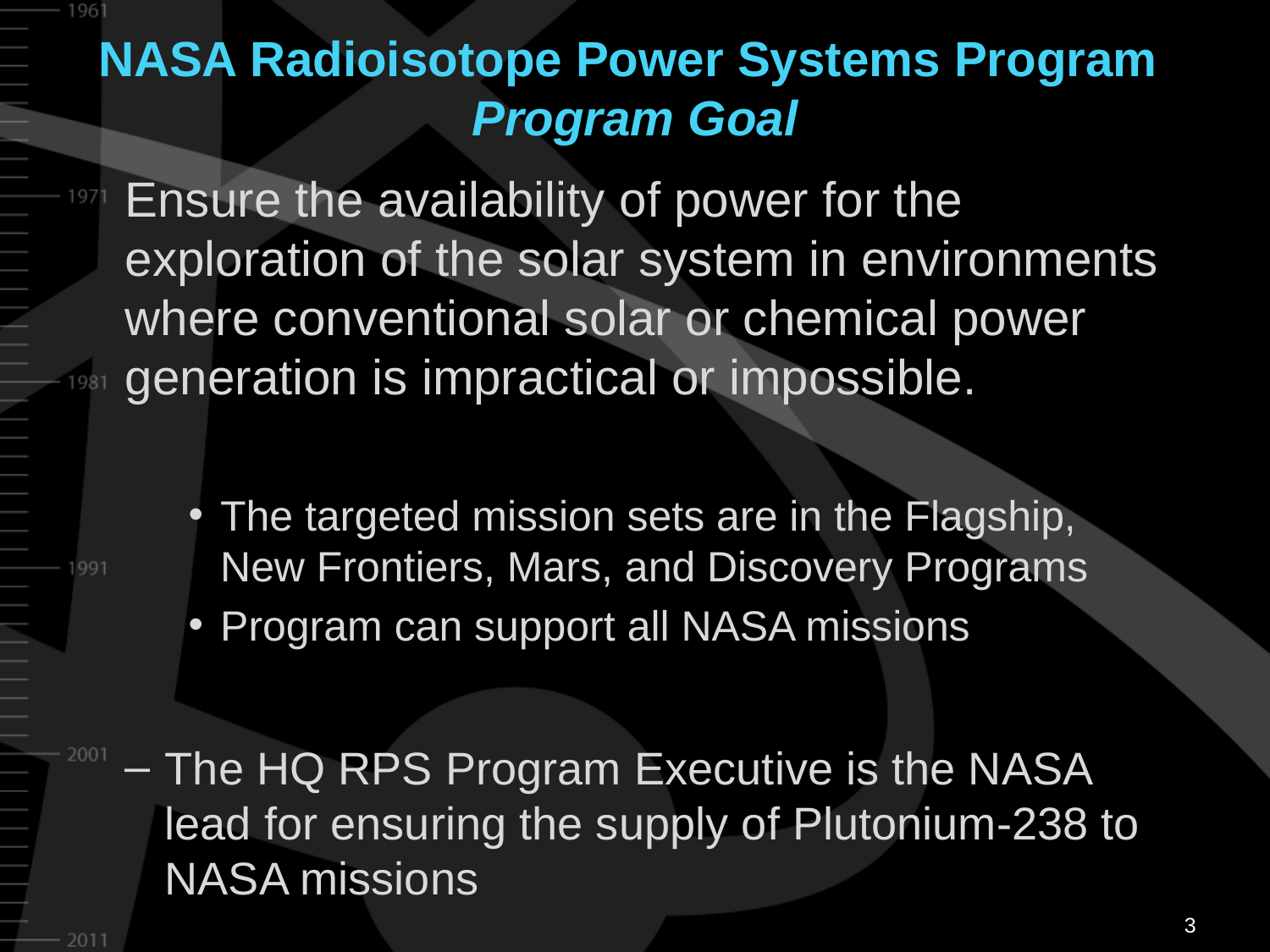

# NASA Radioisotope Power Systems Program Program Goal
Ensure the availability of power for the exploration of the solar system in environments where conventional solar or chemical power generation is impractical or impossible.

The targeted mission sets are in the Flagship, New Frontiers, Mars, and Discovery Programs
Program can support all NASA missions

The HQ RPS Program Executive is the NASA lead for ensuring the supply of Plutonium-238 to NASA missions